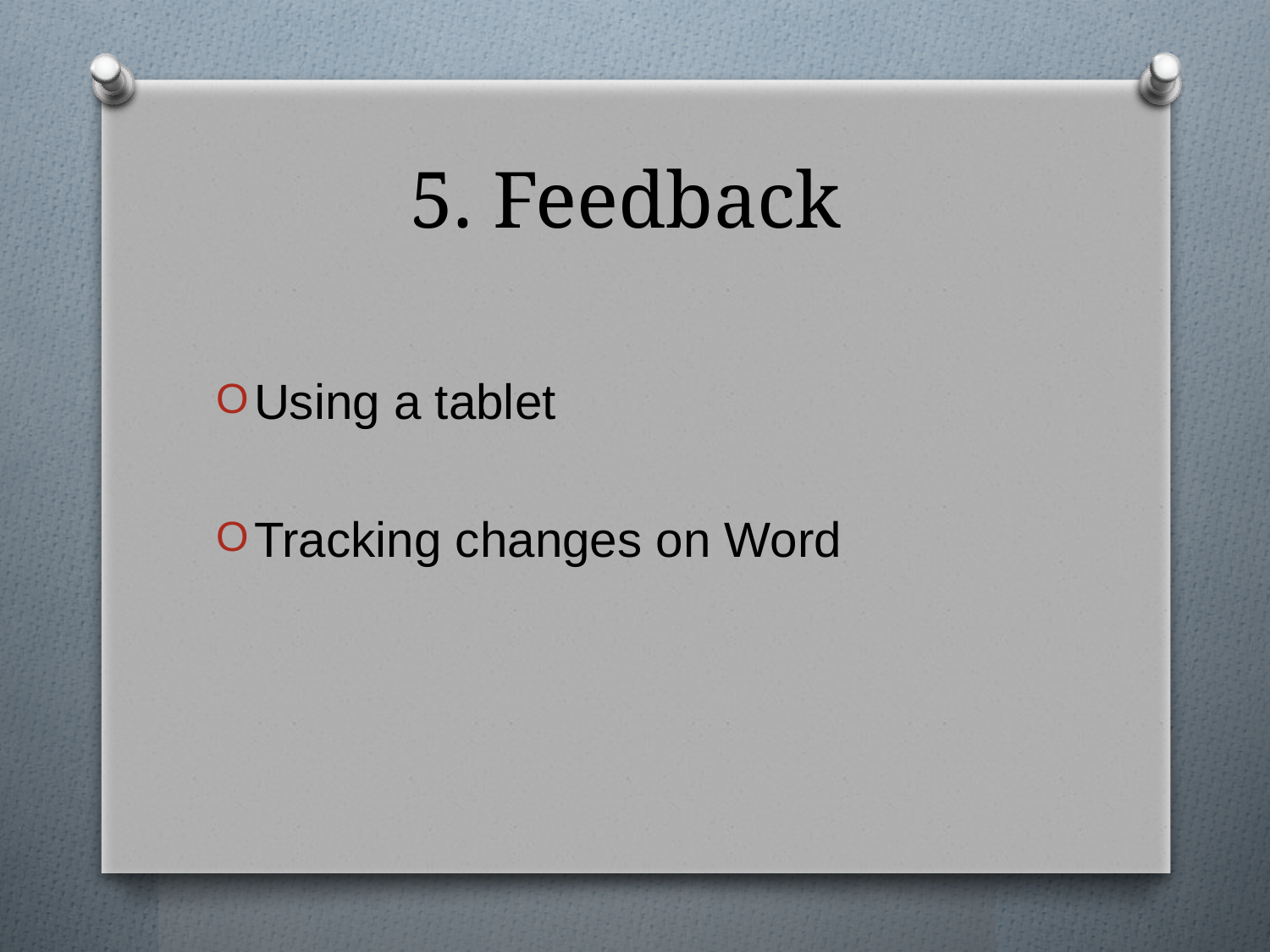

# 5. Feedback

Using a tablet

Tracking changes on Word